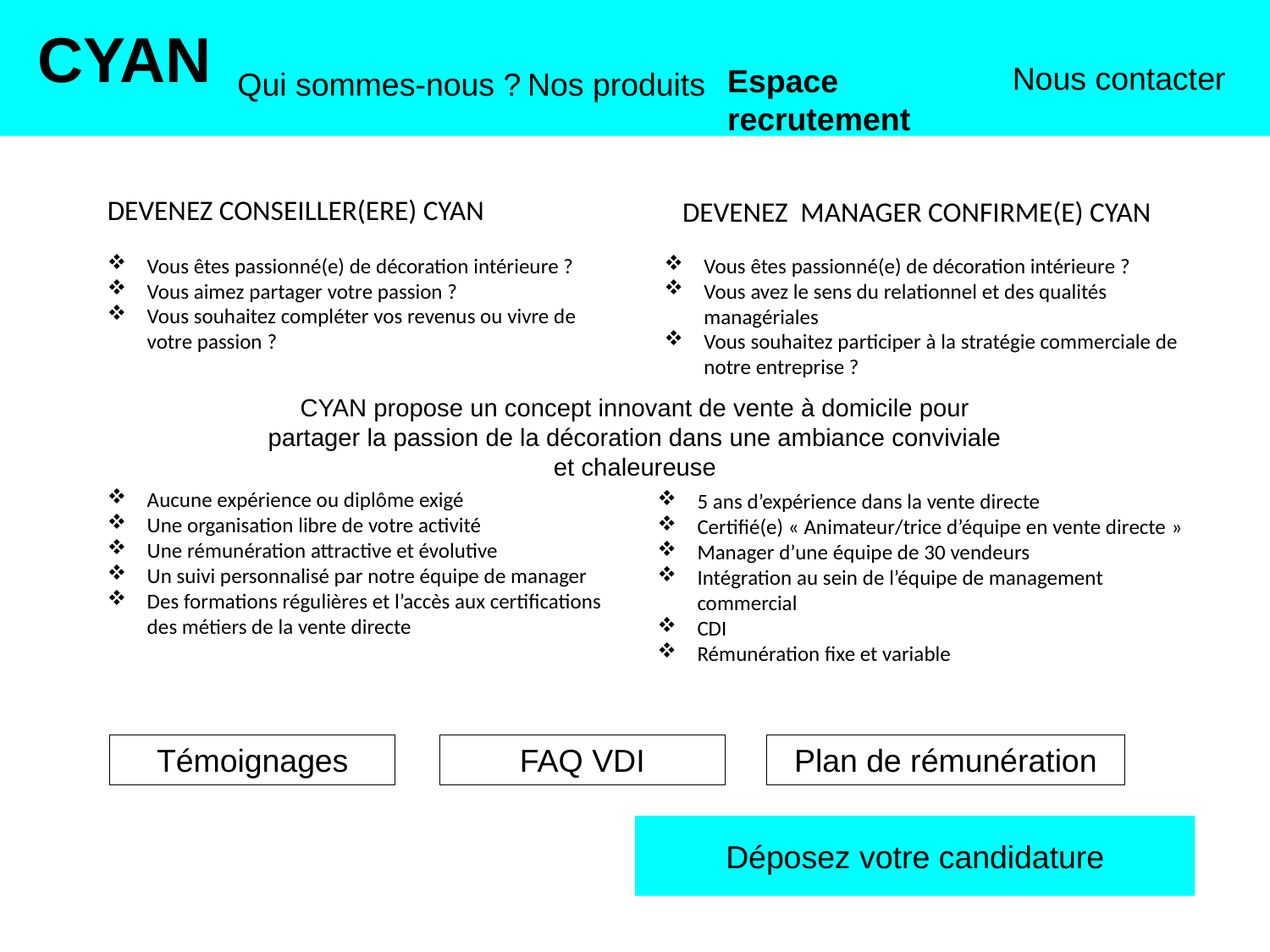

CYAN
Nous contacter
Espace recrutement
Qui sommes-nous ?
Nos produits
DEVENEZ CONSEILLER(ERE) CYAN
DEVENEZ  MANAGER CONFIRME(E) CYAN
Vous êtes passionné(e) de décoration intérieure ?
Vous aimez partager votre passion ?
Vous souhaitez compléter vos revenus ou vivre de  votre passion ?
Vous êtes passionné(e) de décoration intérieure ?
Vous avez le sens du relationnel et des qualités managériales
Vous souhaitez participer à la stratégie commerciale de notre entreprise ?
CYAN propose un concept innovant de vente à domicile pour partager la passion de la décoration dans une ambiance conviviale et chaleureuse
Aucune expérience ou diplôme exigé
Une organisation libre de votre activité
Une rémunération attractive et évolutive
Un suivi personnalisé par notre équipe de manager
Des formations régulières et l’accès aux certifications des métiers de la vente directe
5 ans d’expérience dans la vente directe
Certifié(e) « Animateur/trice d’équipe en vente directe »
Manager d’une équipe de 30 vendeurs
Intégration au sein de l’équipe de management commercial
CDI
Rémunération fixe et variable
Témoignages
FAQ VDI
Plan de rémunération
Déposez votre candidature